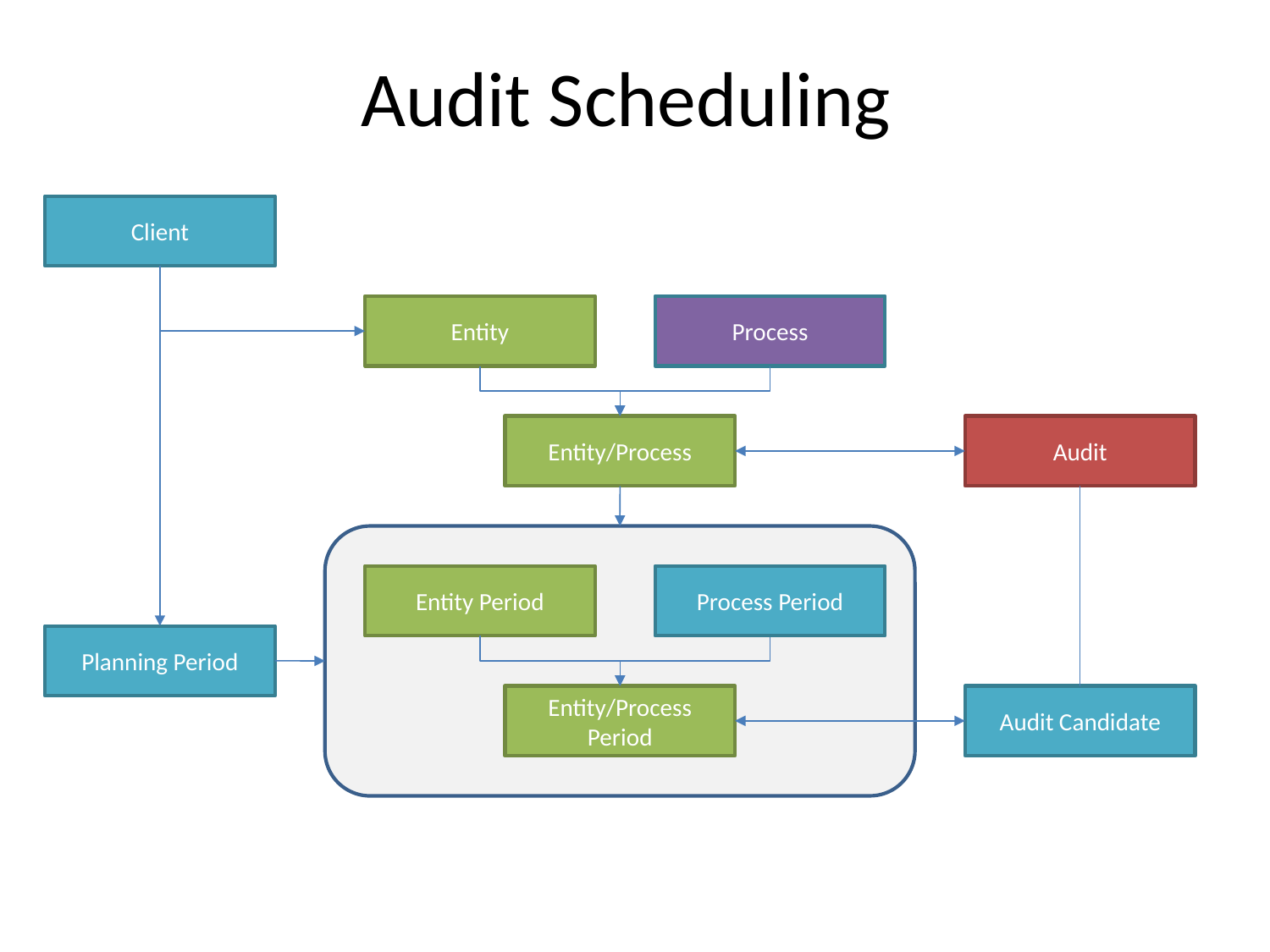

# Audit Scheduling
Client
Entity
Process
Entity/Process
Audit

Entity Period
Process Period
Planning Period
Entity/Process Period
Audit Candidate